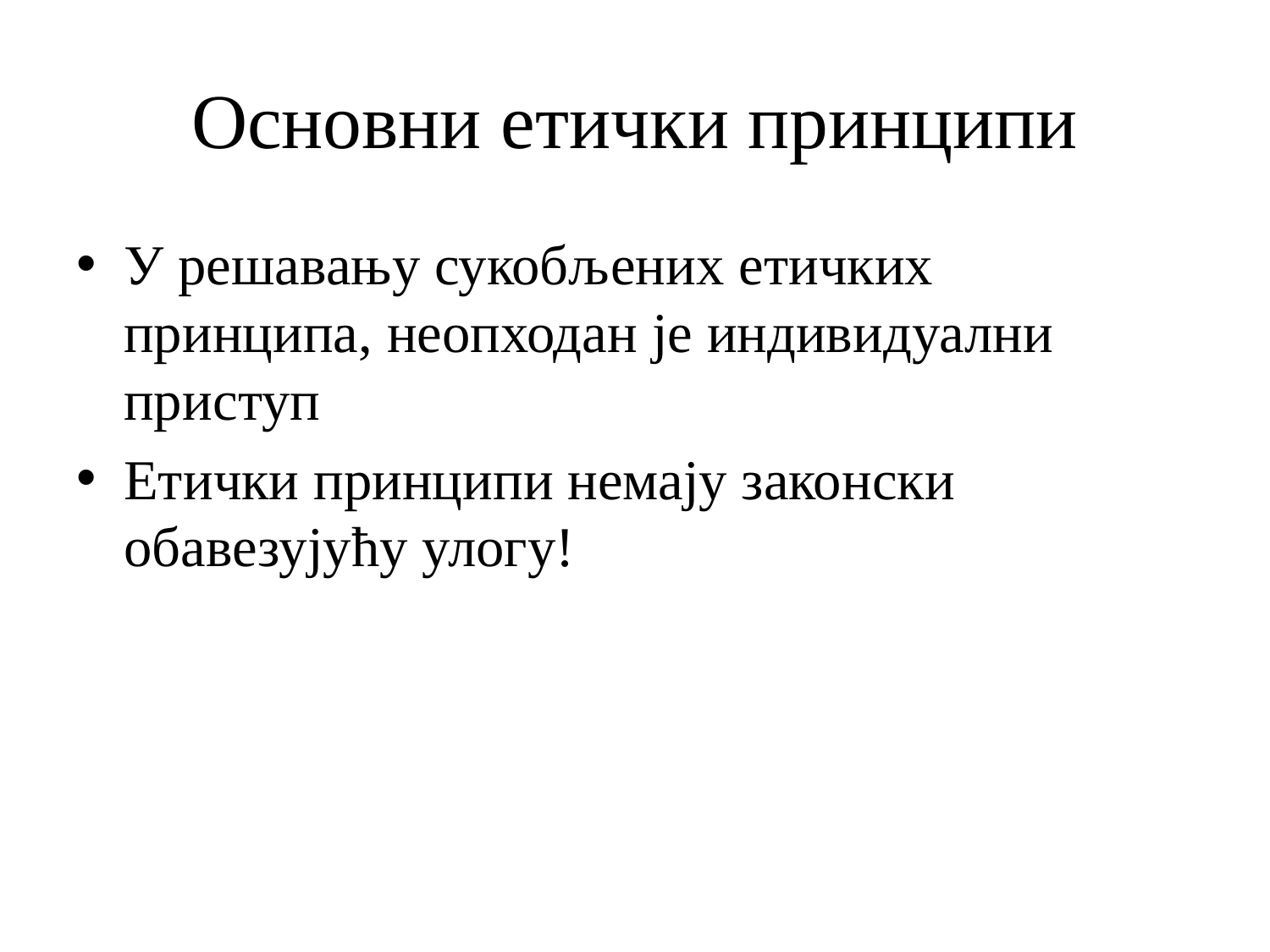

# Основни етички принципи
У решавању сукобљeних етичких принципа, неопходан је индивидуални приступ
Етички принципи немају законски обавезујућу улогу!